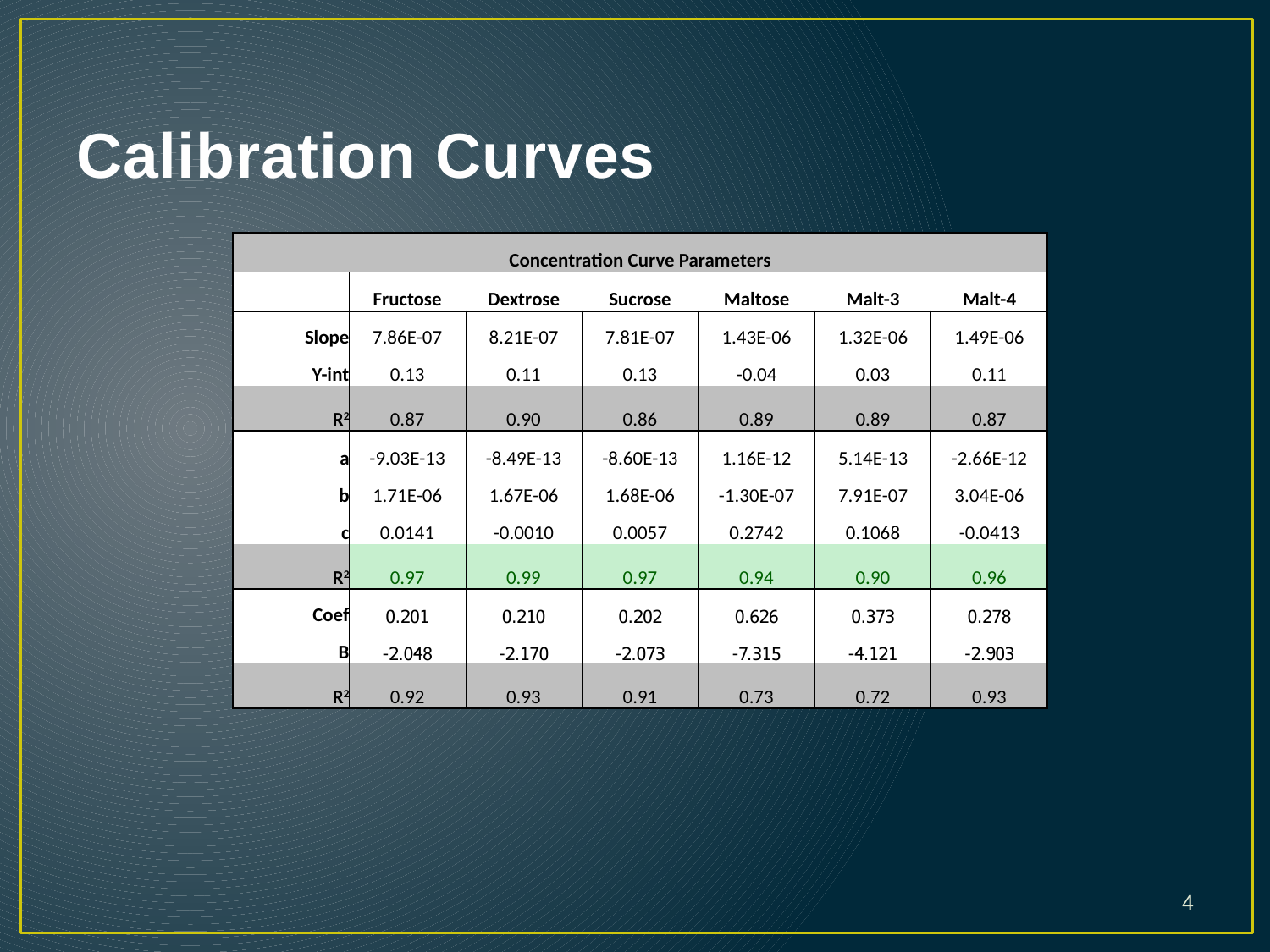

# Calibration Curves
| Concentration Curve Parameters |  |  |  |  |  |  |
| --- | --- | --- | --- | --- | --- | --- |
|  | Fructose | Dextrose | Sucrose | Maltose | Malt-3 | Malt-4 |
| Slope | 7.86E-07 | 8.21E-07 | 7.81E-07 | 1.43E-06 | 1.32E-06 | 1.49E-06 |
| Y-int | 0.13 | 0.11 | 0.13 | -0.04 | 0.03 | 0.11 |
| R2 | 0.87 | 0.90 | 0.86 | 0.89 | 0.89 | 0.87 |
| a | -9.03E-13 | -8.49E-13 | -8.60E-13 | 1.16E-12 | 5.14E-13 | -2.66E-12 |
| b | 1.71E-06 | 1.67E-06 | 1.68E-06 | -1.30E-07 | 7.91E-07 | 3.04E-06 |
| c | 0.0141 | -0.0010 | 0.0057 | 0.2742 | 0.1068 | -0.0413 |
| R2 | 0.97 | 0.99 | 0.97 | 0.94 | 0.90 | 0.96 |
| Coef | 0.201 | 0.210 | 0.202 | 0.626 | 0.373 | 0.278 |
| B | -2.048 | -2.170 | -2.073 | -7.315 | -4.121 | -2.903 |
| R2 | 0.92 | 0.93 | 0.91 | 0.73 | 0.72 | 0.93 |
4